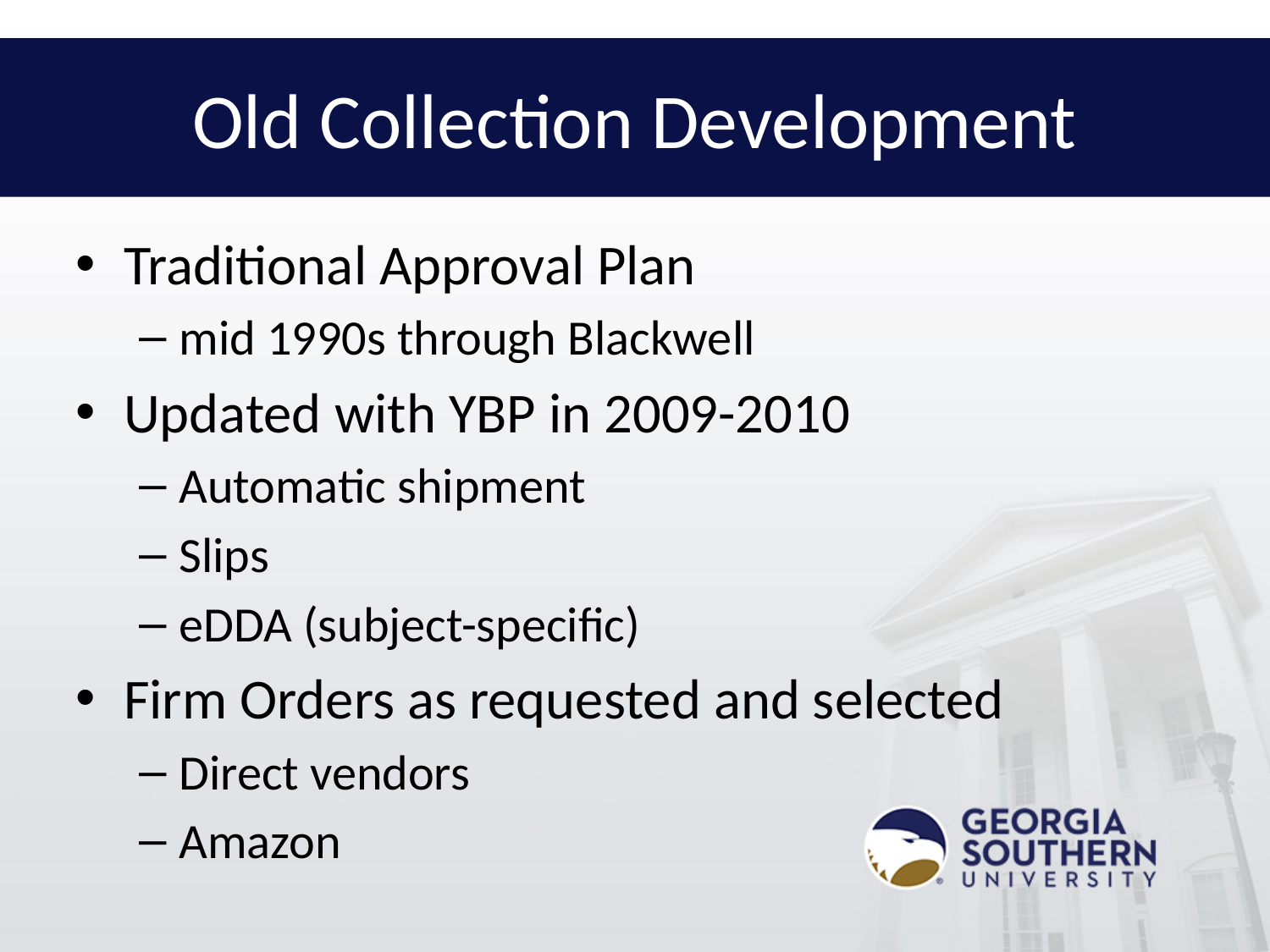

# Old Collection Development
Traditional Approval Plan
mid 1990s through Blackwell
Updated with YBP in 2009-2010
Automatic shipment
Slips
eDDA (subject-specific)
Firm Orders as requested and selected
Direct vendors
Amazon